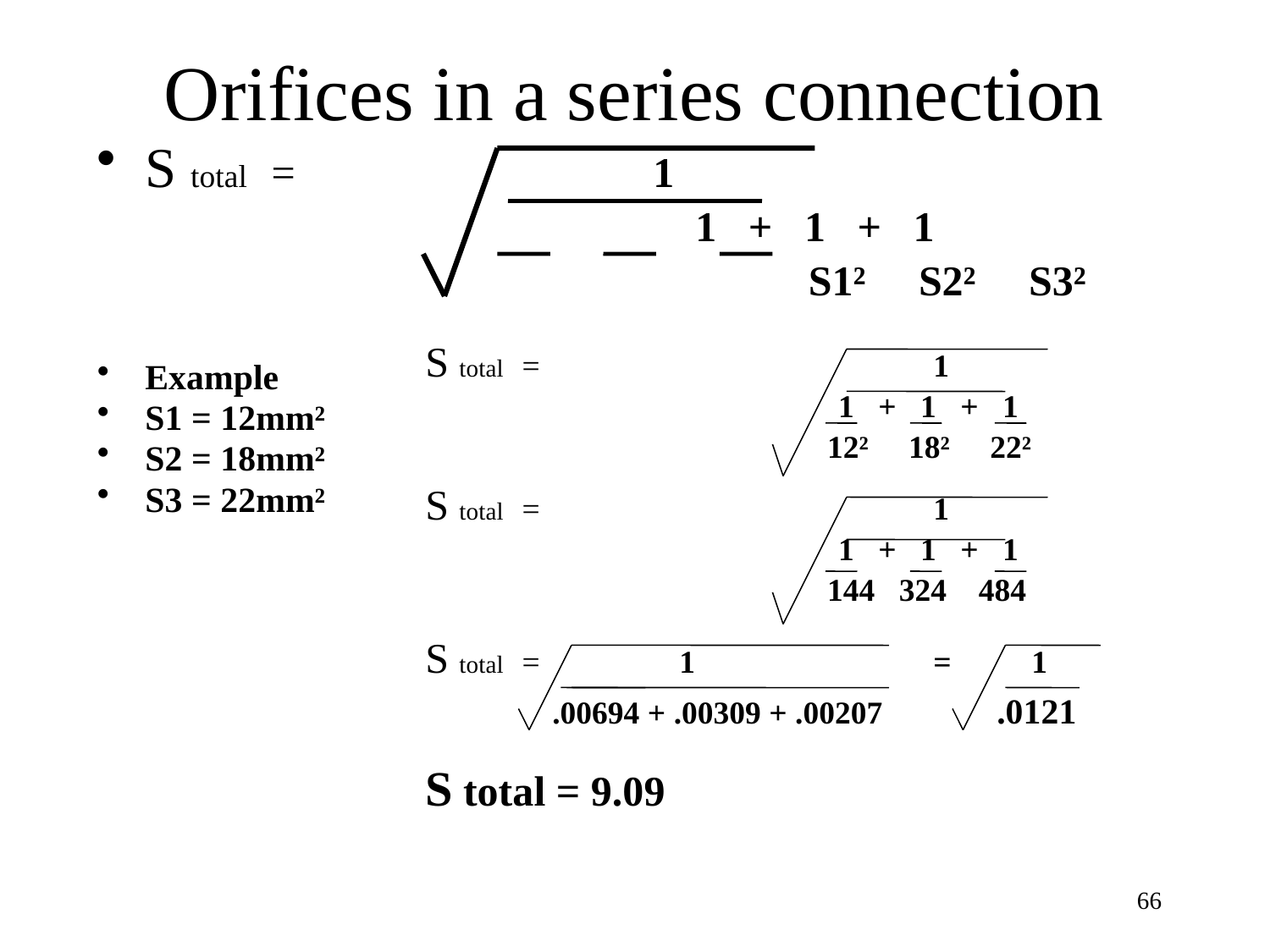

# Orifices in a series connection
S total   =    			1							    1   +   1   +   1 						  S1²     S2²     S3²

Example
S1 = 12mm²
S2 = 18mm²
S3 = 22mm²

S total   =    			1					    1   +   1   +   1 					  12²     18²     22²
S total   =    			1					    1   +   1   +   1 					  144   324    484
S total   =    	1		=          1		            	.00694 + .00309 + .00207	      .0121
S total = 9.09

66